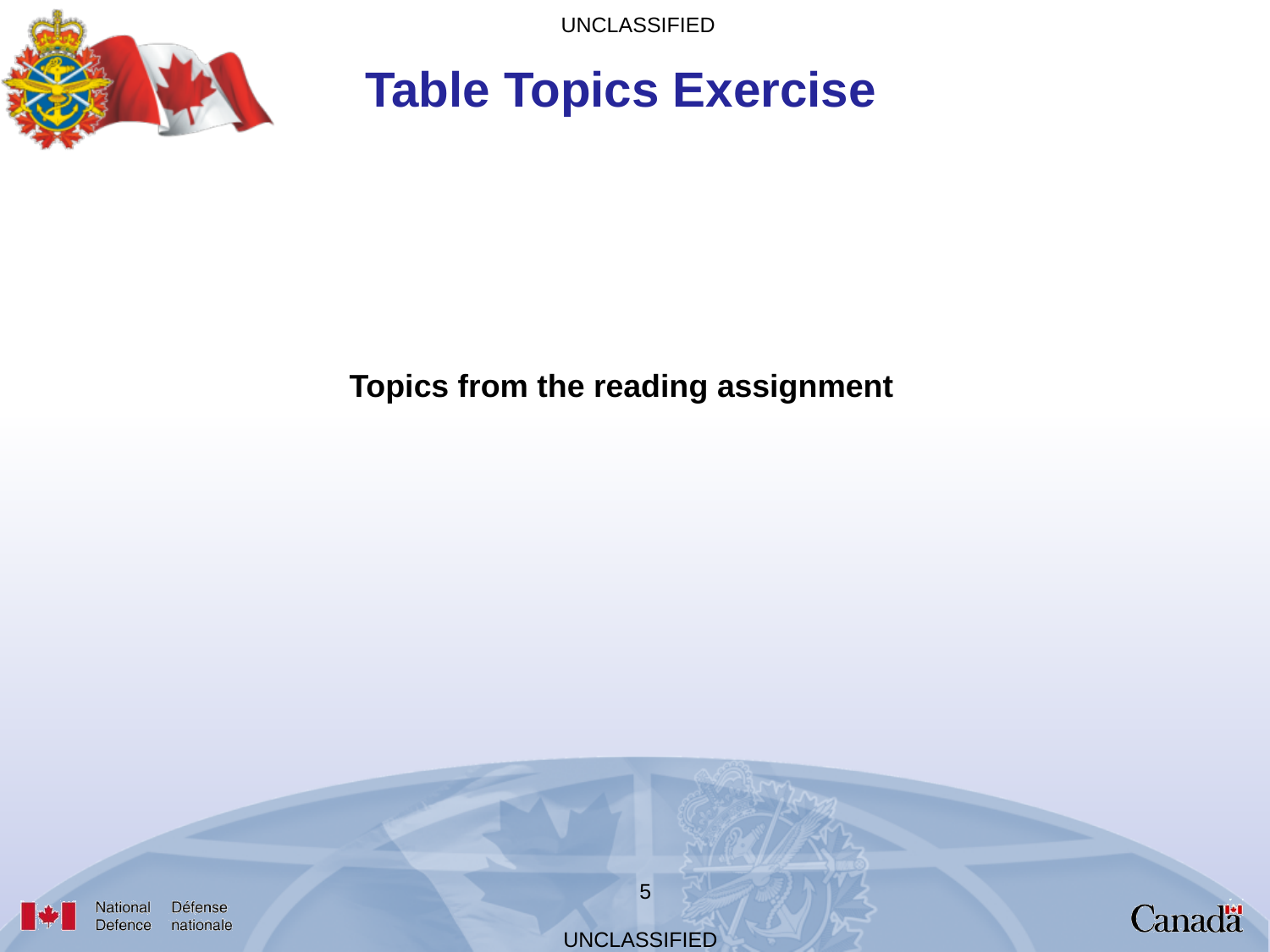

Table Topics Exercise
Topics from the reading assignment